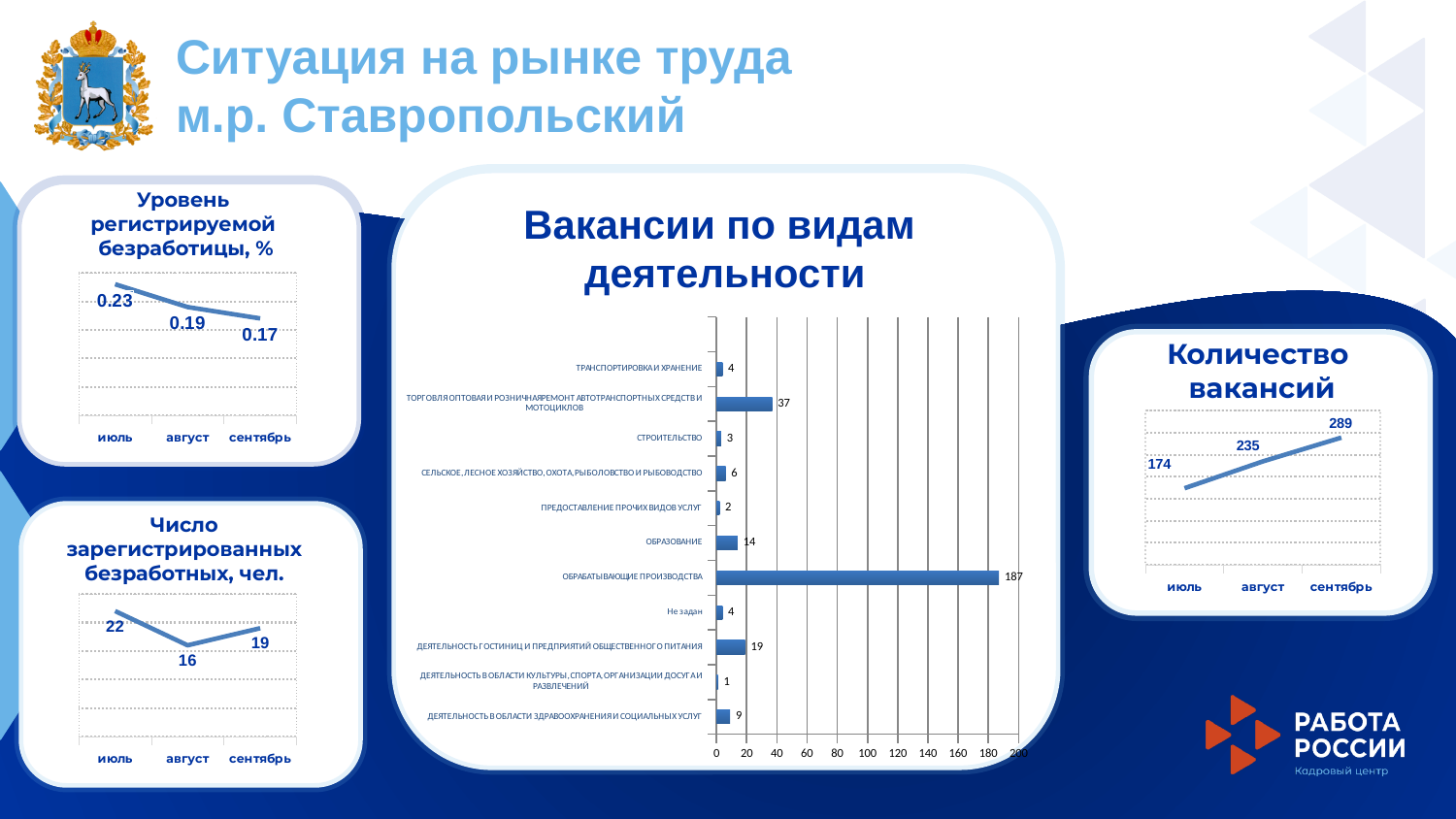

Ситуация на рынке труда
м.р. Ставропольский

Уровень
регистрируемой
безработицы, %
Вакансии по видам
деятельности

### Chart

| Category | Уровень |
|---|---|
| июль | 0.23 |
| август | 0.19 |
| сентябрь | 0.17 |

### Chart

| Category | 2 |
|---|---|
| ДЕЯТЕЛЬНОСТЬ В ОБЛАСТИ ЗДРАВООХРАНЕНИЯ И СОЦИАЛЬНЫХ УСЛУГ | 9.0 |
| ДЕЯТЕЛЬНОСТЬ В ОБЛАСТИ КУЛЬТУРЫ, СПОРТА, ОРГАНИЗАЦИИ ДОСУГА И РАЗВЛЕЧЕНИЙ | 1.0 |
| ДЕЯТЕЛЬНОСТЬ ГОСТИНИЦ И ПРЕДПРИЯТИЙ ОБЩЕСТВЕННОГО ПИТАНИЯ | 19.0 |
| Не задан | 4.0 |
| ОБРАБАТЫВАЮЩИЕ ПРОИЗВОДСТВА | 187.0 |
| ОБРАЗОВАНИЕ | 14.0 |
| ПРЕДОСТАВЛЕНИЕ ПРОЧИХ ВИДОВ УСЛУГ | 2.0 |
| СЕЛЬСКОЕ, ЛЕСНОЕ ХОЗЯЙСТВО, ОХОТА, РЫБОЛОВСТВО И РЫБОВОДСТВО | 6.0 |
| СТРОИТЕЛЬСТВО | 3.0 |
| ТОРГОВЛЯ ОПТОВАЯ И РОЗНИЧНАЯРЕМОНТ АВТОТРАНСПОРТНЫХ СРЕДСТВ И МОТОЦИКЛОВ | 37.0 |
| ТРАНСПОРТИРОВКА И ХРАНЕНИЕ | 4.0 |
Количество
вакансий

### Chart

| Category | Ряд 1 |
|---|---|
| июль | 174.0 |
| август | 235.0 |
| сентябрь | 289.0 |
Число
зарегистрированных
безработных, чел.

### Chart

| Category | Ряд 1 |
|---|---|
| июль | 22.0 |
| август | 16.0 |
| сентябрь | 19.0 |